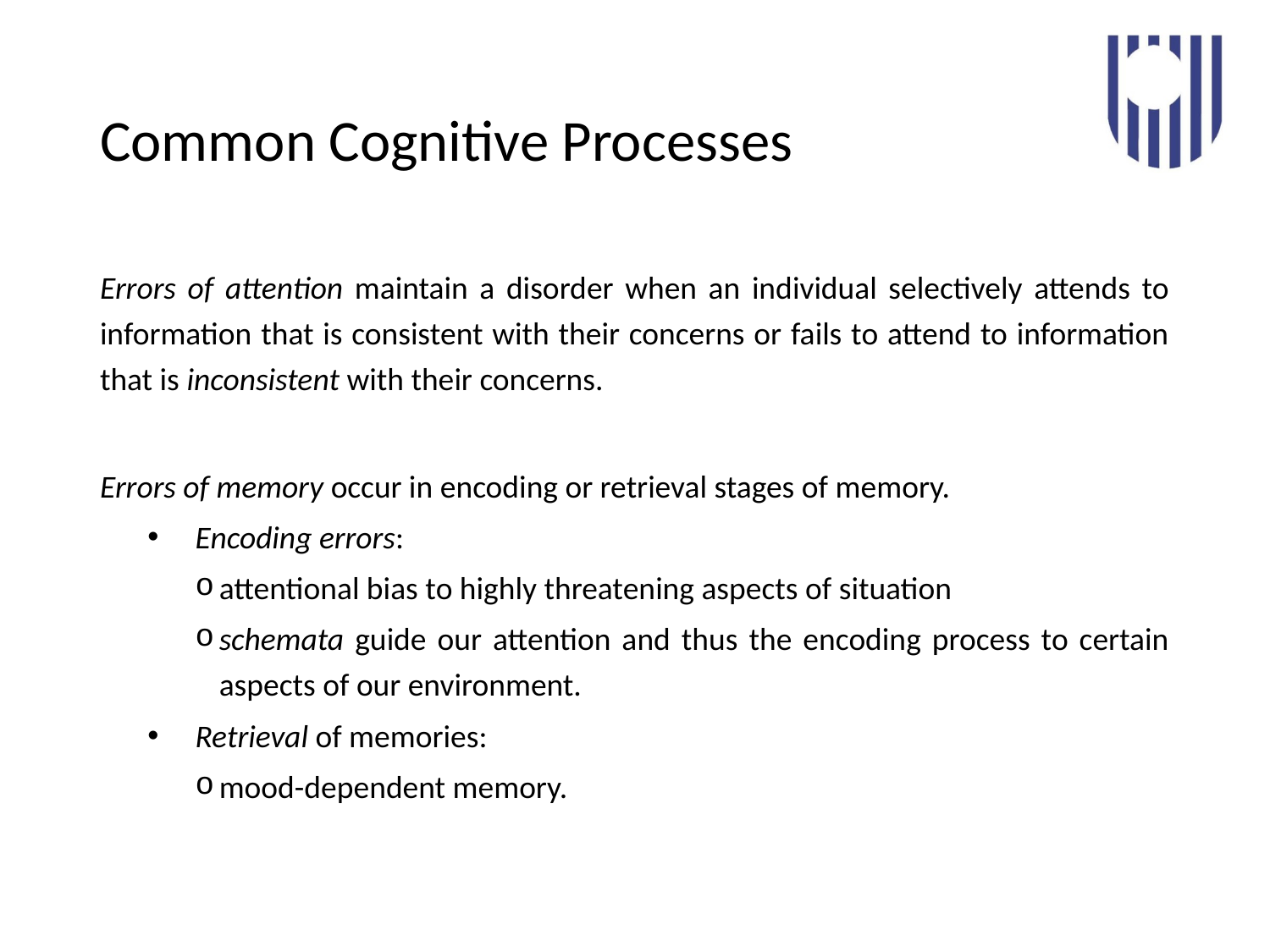

# Common Cognitive Processes
Errors of attention maintain a disorder when an individual selectively attends to information that is consistent with their concerns or fails to attend to information that is inconsistent with their concerns.

Errors of memory occur in encoding or retrieval stages of memory.
Encoding errors:
attentional bias to highly threatening aspects of situation
schemata guide our attention and thus the encoding process to certain aspects of our environment.
Retrieval of memories:
mood-dependent memory.